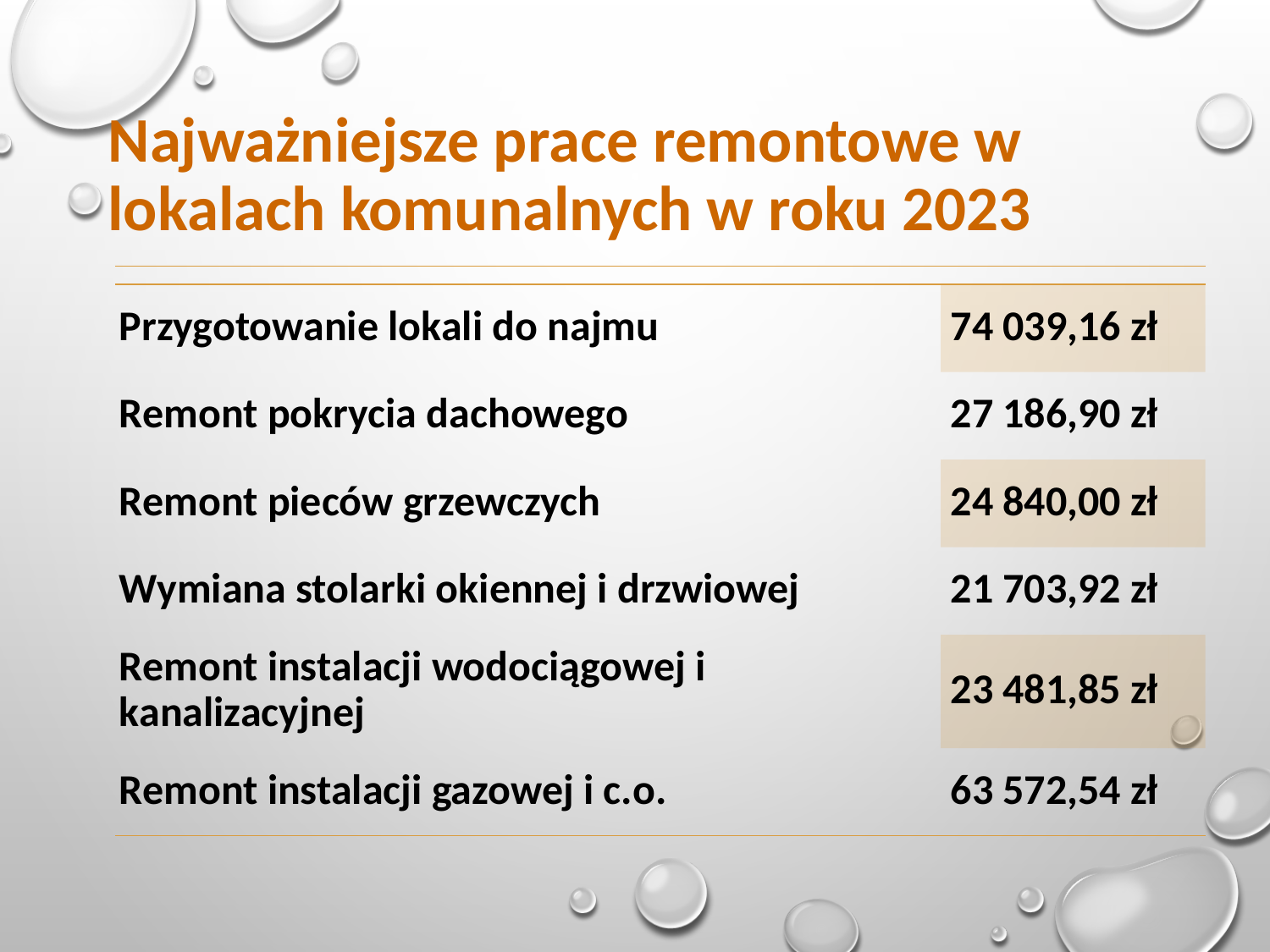

# Najważniejsze prace remontowe w lokalach komunalnych w roku 2023

|  |  |  |
| --- | --- | --- |
| Przygotowanie lokali do najmu | 74 039,16 zł |  |
| Remont pokrycia dachowego | 27 186,90 zł |  |
| Remont pieców grzewczych | 24 840,00 zł |  |
| Wymiana stolarki okiennej i drzwiowej | 21 703,92 zł |  |
| Remont instalacji wodociągowej i kanalizacyjnej | 23 481,85 zł |  |
| Remont instalacji gazowej i c.o. | 63 572,54 zł |  |